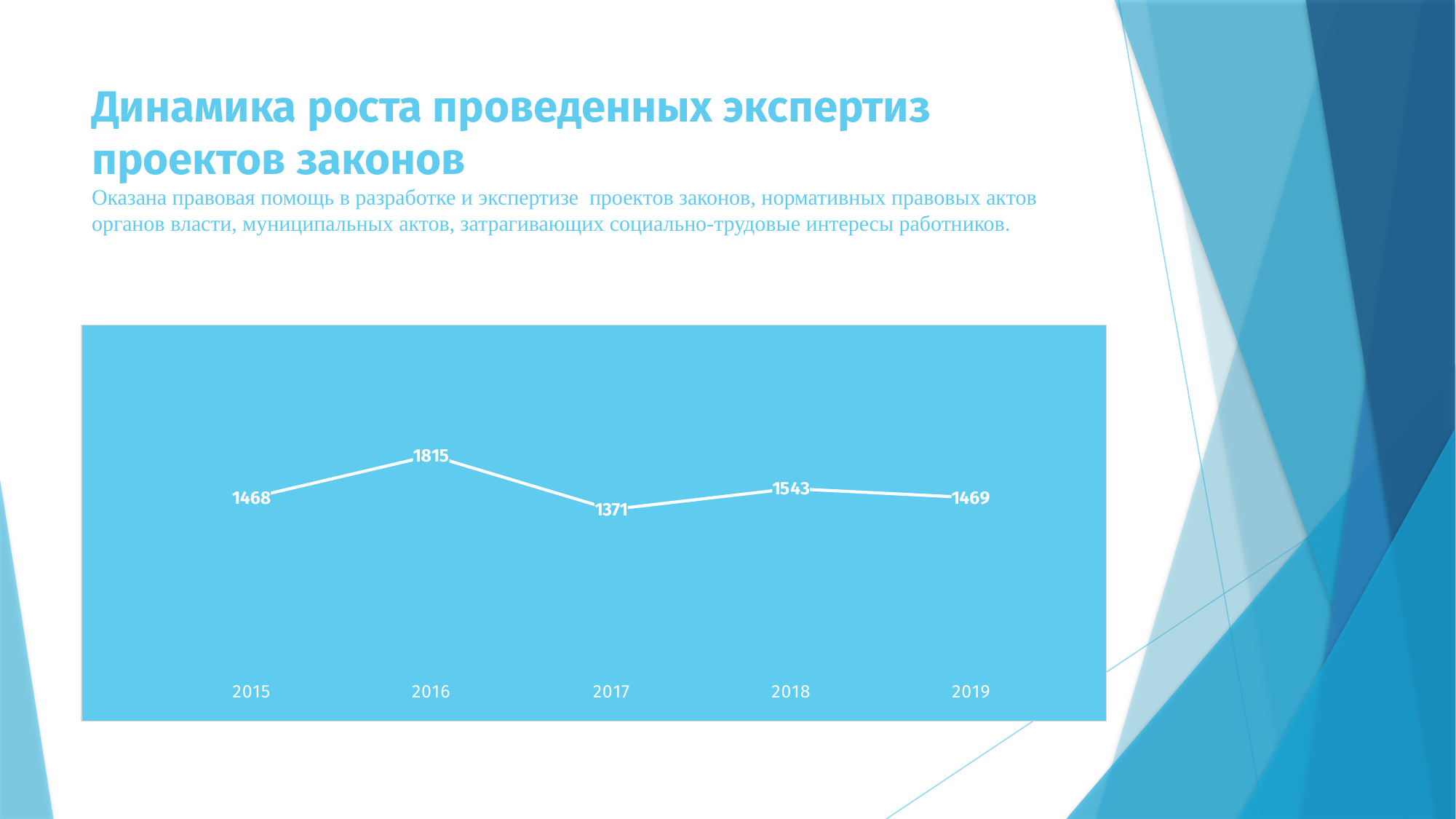

# Динамика роста проведенных экспертиз проектов законов Оказана правовая помощь в разработке и экспертизе  проектов законов, нормативных правовых актов органов власти, муниципальных актов, затрагивающих социально-трудовые интересы работников.

### Chart

| Category | в разработке, экспертизе коллективных договоров, соглашений и локальных нормативных актов |
|---|---|
| 2015 | 1468.0 |
| 2016 | 1815.0 |
| 2017 | 1371.0 |
| 2018 | 1543.0 |
| 2019 | 1469.0 |